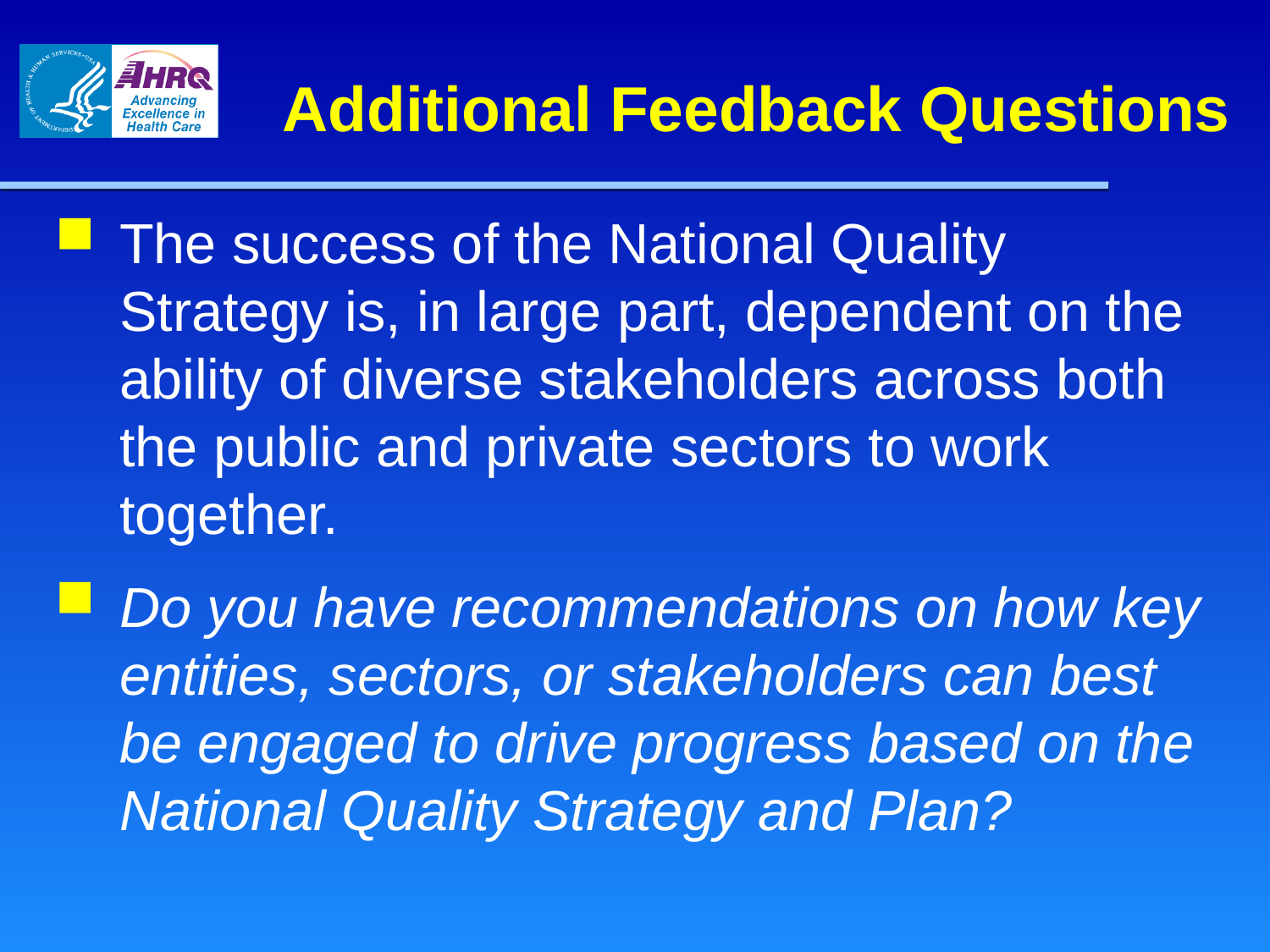

Additional Feedback Questions
The success of the National Quality Strategy is, in large part, dependent on the ability of diverse stakeholders across both the public and private sectors to work together.
Do you have recommendations on how key entities, sectors, or stakeholders can best be engaged to drive progress based on the National Quality Strategy and Plan?